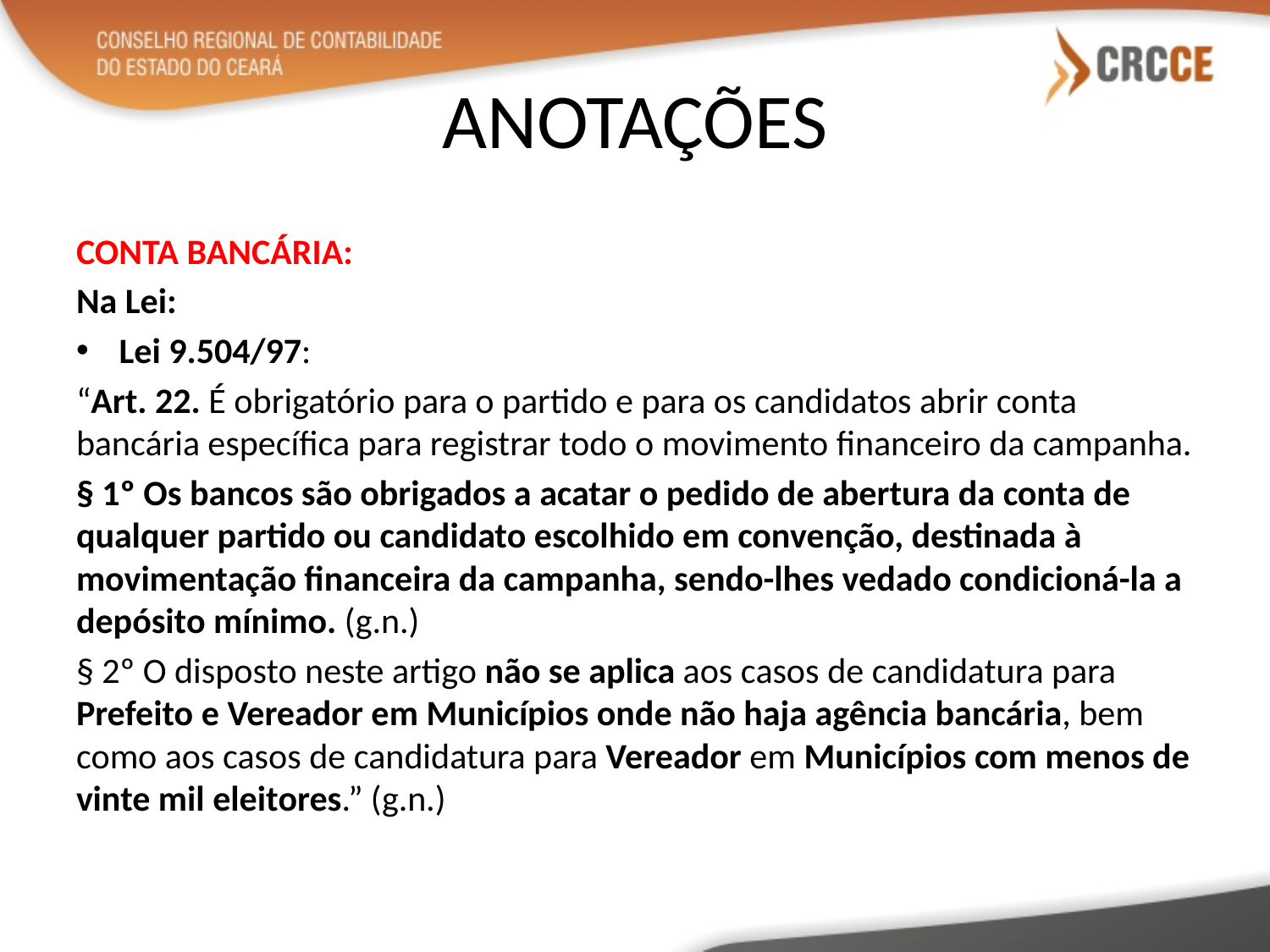

# ANOTAÇÕES
CONTA BANCÁRIA:
Na Lei:
Lei 9.504/97:
“Art. 22. É obrigatório para o partido e para os candidatos abrir conta bancária específica para registrar todo o movimento financeiro da campanha.
§ 1º Os bancos são obrigados a acatar o pedido de abertura da conta de qualquer partido ou candidato escolhido em convenção, destinada à movimentação financeira da campanha, sendo-lhes vedado condicioná-la a depósito mínimo. (g.n.)
§ 2º O disposto neste artigo não se aplica aos casos de candidatura para Prefeito e Vereador em Municípios onde não haja agência bancária, bem como aos casos de candidatura para Vereador em Municípios com menos de vinte mil eleitores.” (g.n.)